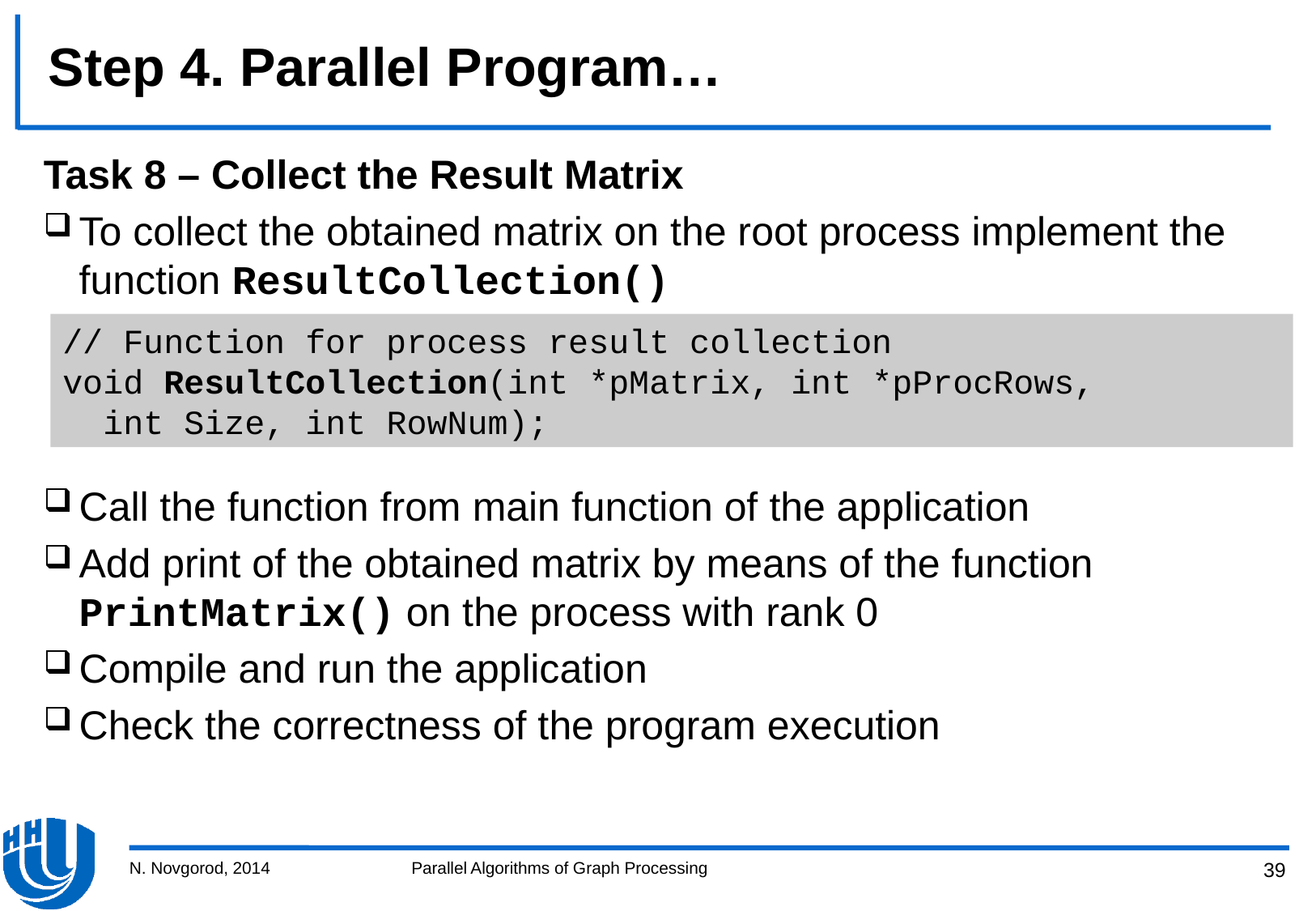

# Step 4. Parallel Program…
Task 8 – Collect the Result Matrix
To collect the obtained matrix on the root process implement the function ResultCollection()

Call the function from main function of the application
Add print of the obtained matrix by means of the function PrintMatrix() on the process with rank 0
Compile and run the application
Check the correctness of the program execution

// Function for process result collection
void ResultCollection(int *pMatrix, int *pProcRows,
  int Size, int RowNum);
N. Novgorod, 2014
Parallel Algorithms of Graph Processing
39